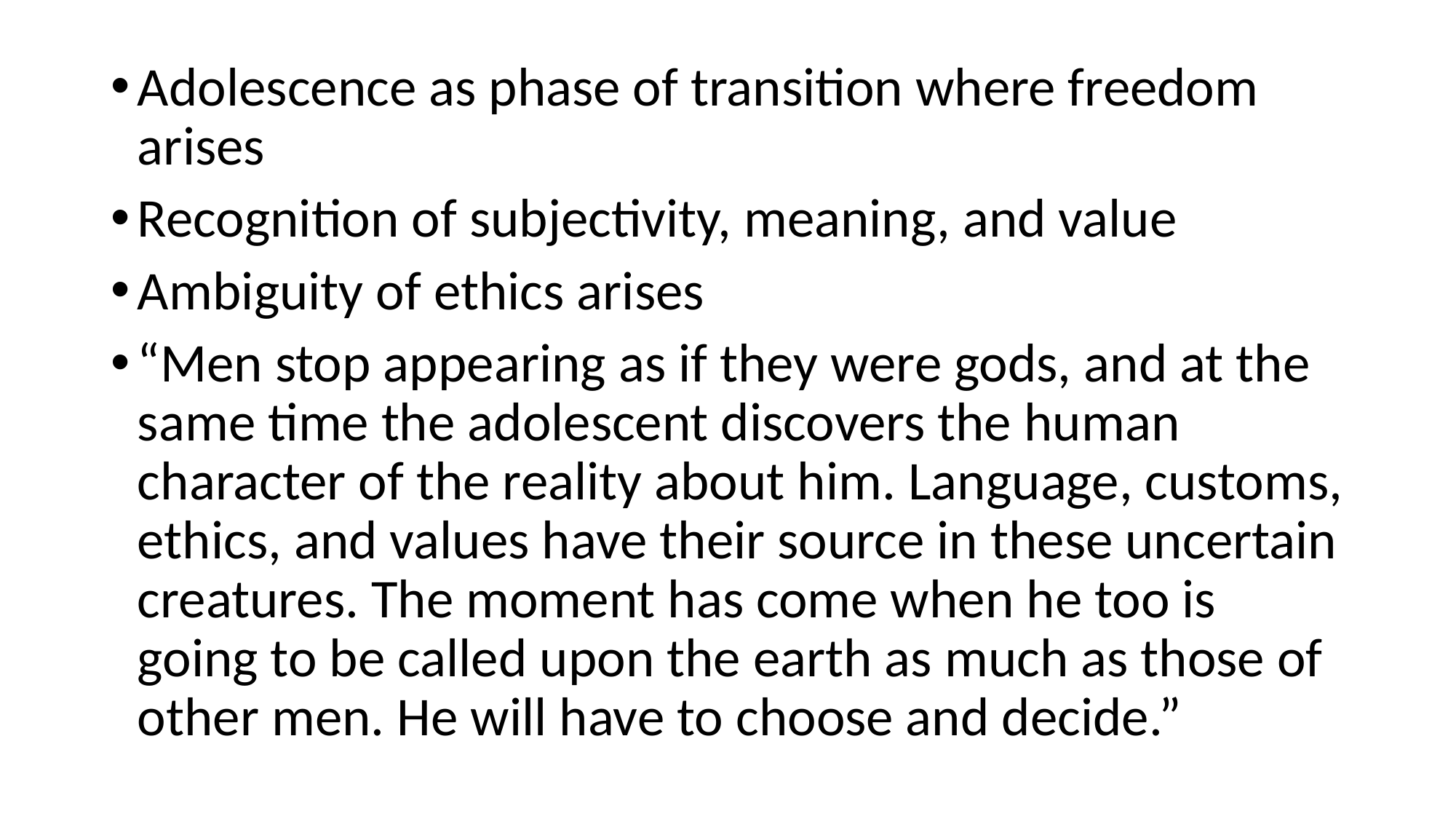

Adolescence as phase of transition where freedom arises
Recognition of subjectivity, meaning, and value
Ambiguity of ethics arises
“Men stop appearing as if they were gods, and at the same time the adolescent discovers the human character of the reality about him. Language, customs, ethics, and values have their source in these uncertain creatures. The moment has come when he too is going to be called upon the earth as much as those of other men. He will have to choose and decide.”